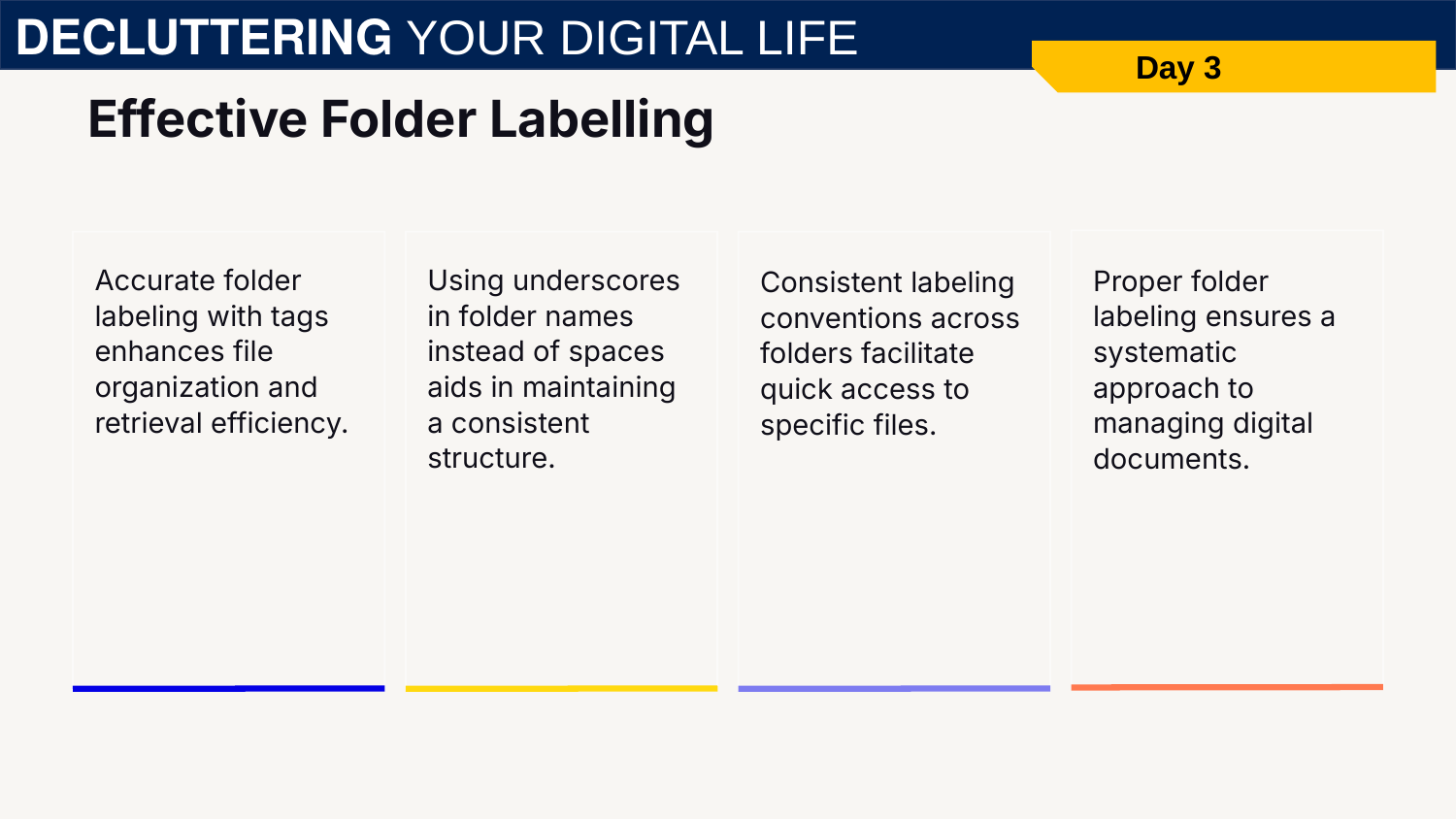

DECLUTTERING YOUR DIGITAL LIFE
Day 3

# Effective Folder Labelling
Accurate folder labeling with tags enhances file organization and retrieval efficiency.
Using underscores in folder names instead of spaces aids in maintaining a consistent structure.
Proper folder labeling ensures a systematic approach to managing digital documents.
Consistent labeling conventions across folders facilitate quick access to specific files.